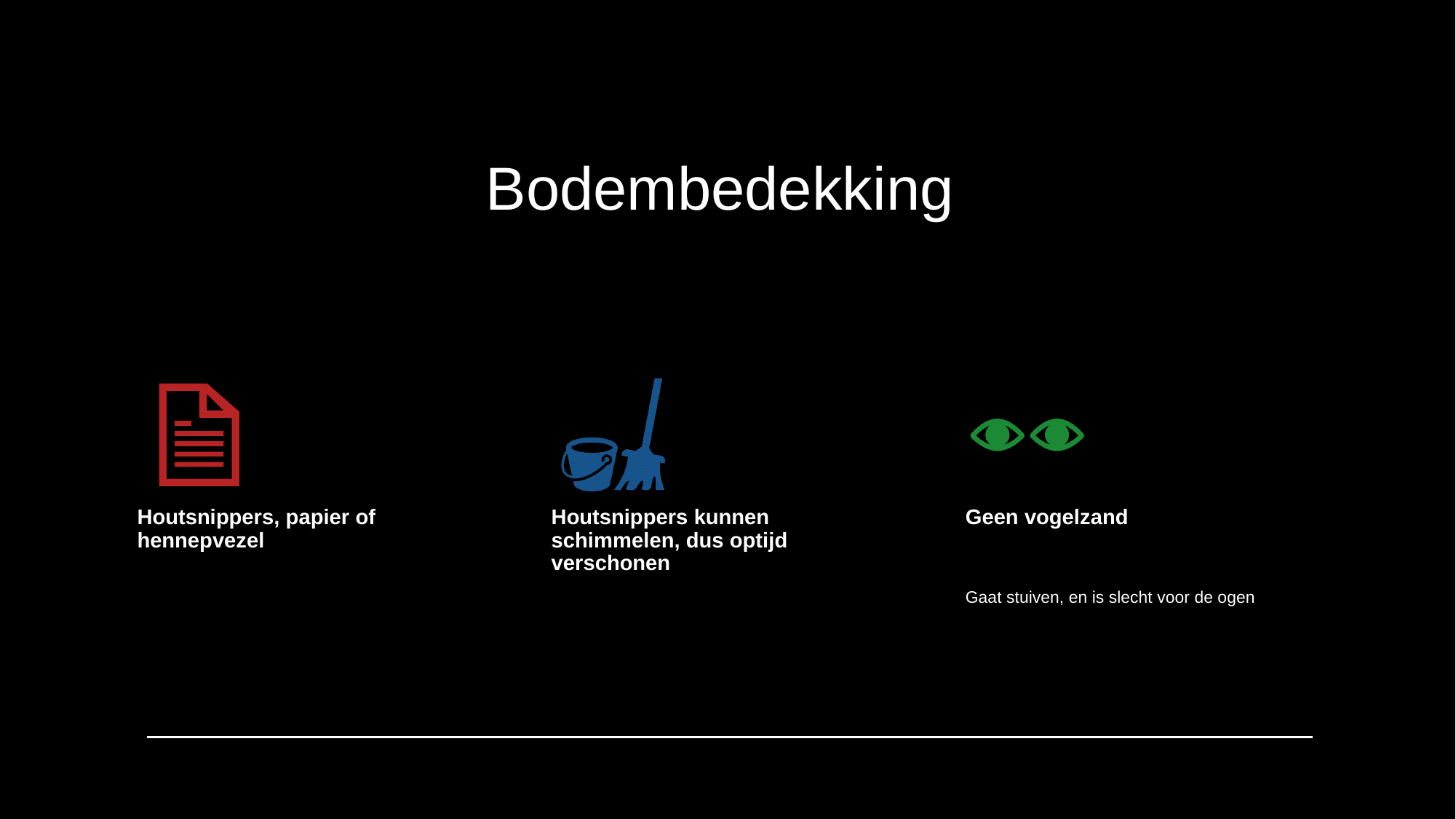

# Bodembedekking
Houtsnippers, papier of hennepvezel
Houtsnippers kunnen schimmelen, dus optijd verschonen
Geen vogelzand
Gaat stuiven, en is slecht voor de ogen